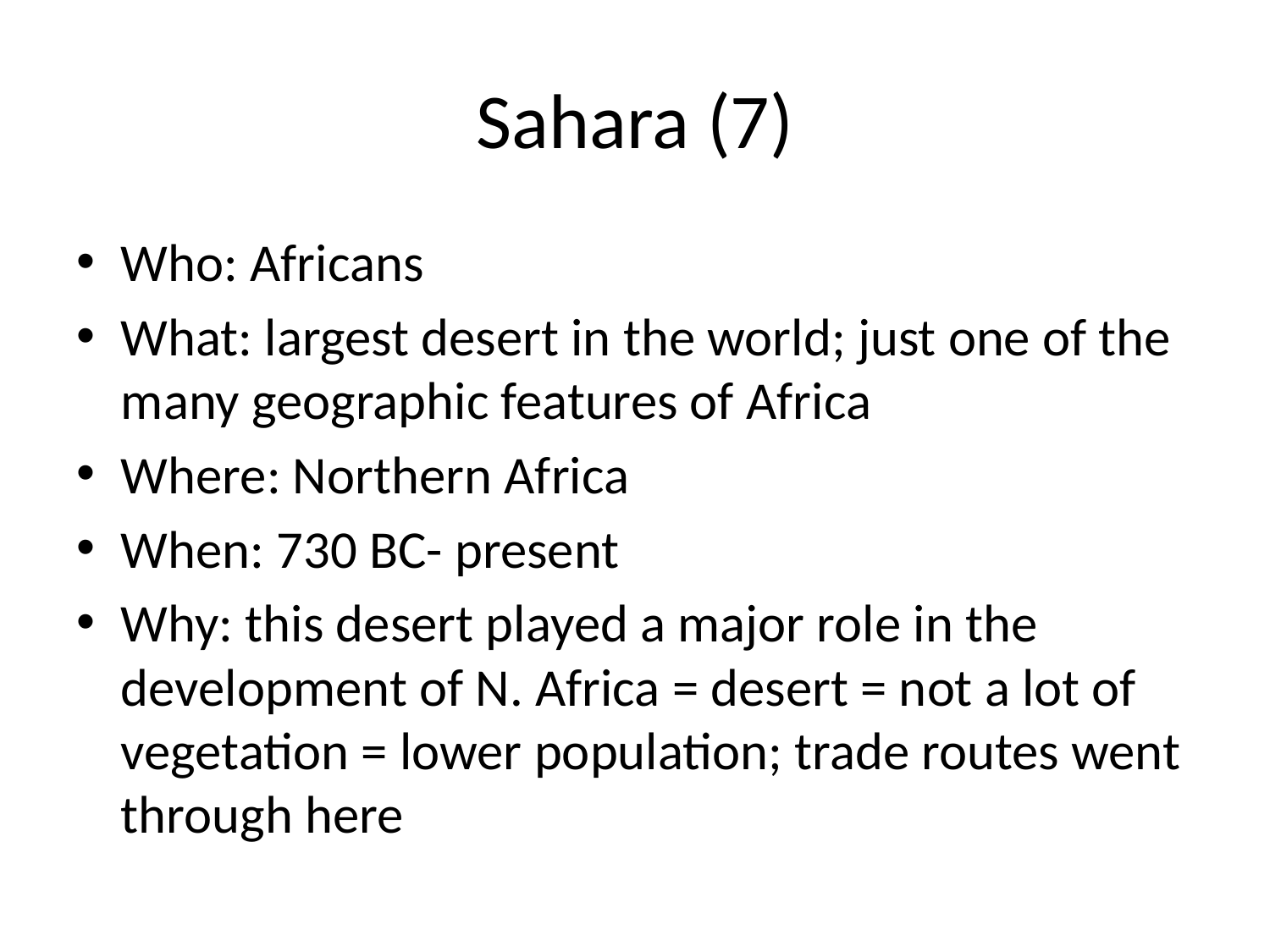

# Sahara (7)
Who: Africans
What: largest desert in the world; just one of the many geographic features of Africa
Where: Northern Africa
When: 730 BC- present
Why: this desert played a major role in the development of N. Africa = desert = not a lot of vegetation = lower population; trade routes went through here